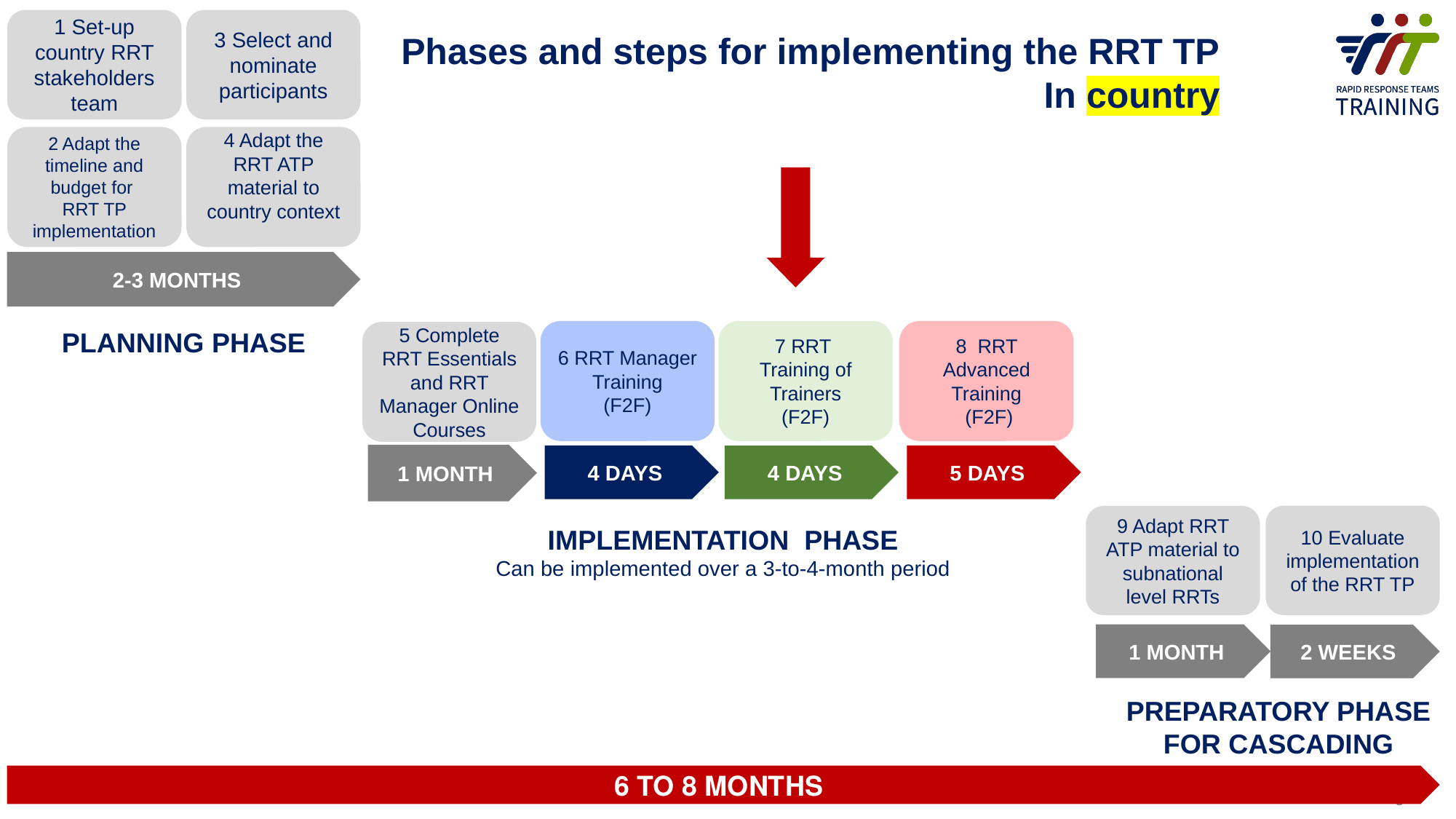

3 Select and nominate
participants
1 Set-up country RRT stakeholders team
2 Adapt the timeline and budget for
RRT TP implementation
4 Adapt the RRT ATP material to country context
2-3 MONTHS
PLANNING PHASE
Phases and steps for implementing the RRT TP
In country

8  RRT Advanced Training
 (F2F)
7 RRT
Training of Trainers
(F2F)
6 RRT Manager Training
(F2F)
4 DAYS
5 DAYS
4 DAYS
IMPLEMENTATION  PHASE
Can be implemented over a 3-to-4-month period
5 Complete RRT Essentials and RRT Manager Online Courses
1 MONTH
10 Evaluate implementation of the RRT TP
9 Adapt RRT ATP material to subnational level RRTs
1 MONTH
2 WEEKS
PREPARATORY PHASE FOR CASCADING
6 TO 8 MONTHS